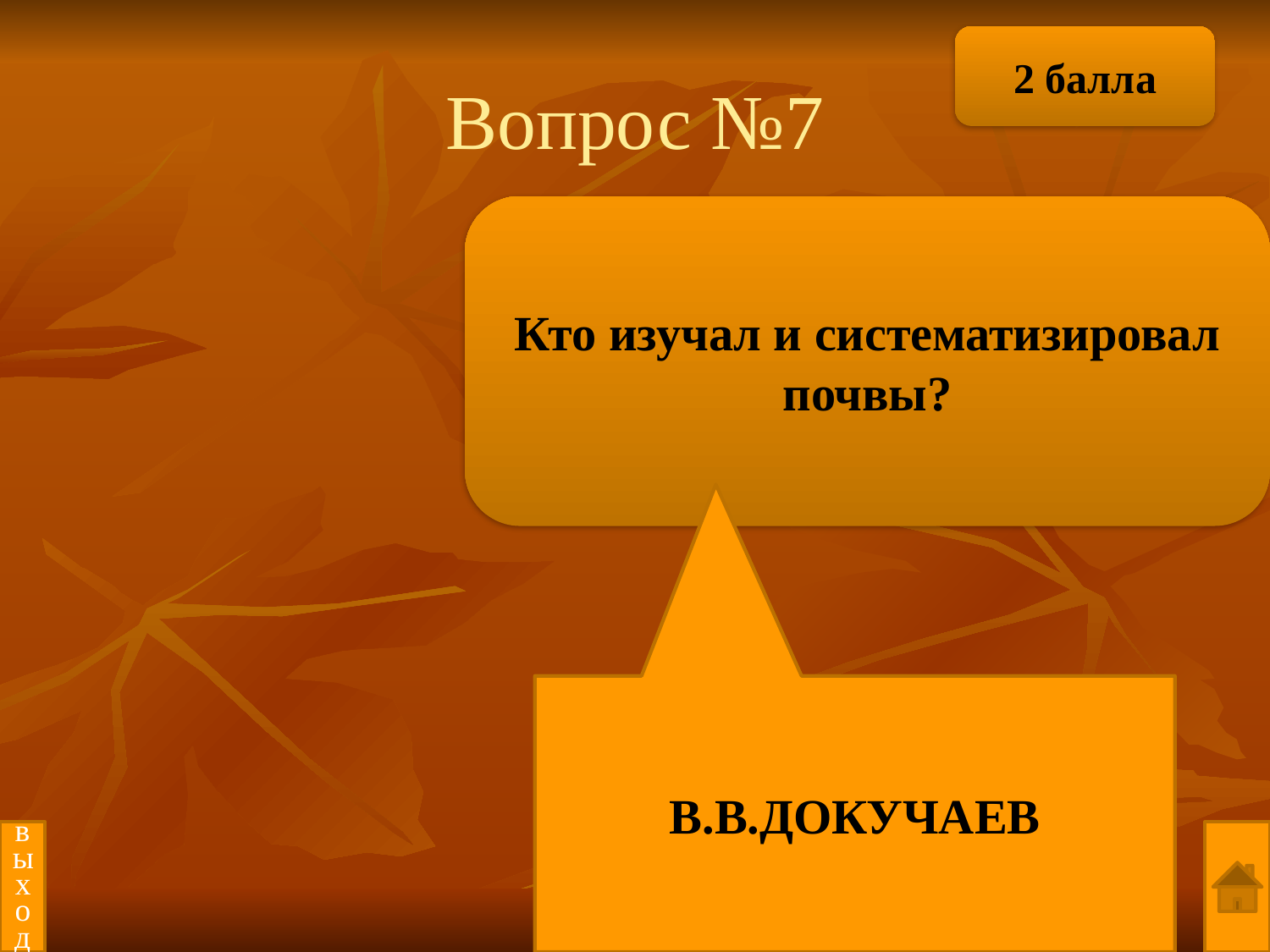

2 балла
# Вопрос №7
Кто изучал и систематизировал почвы?
В.В.ДОКУЧАЕВ
выход